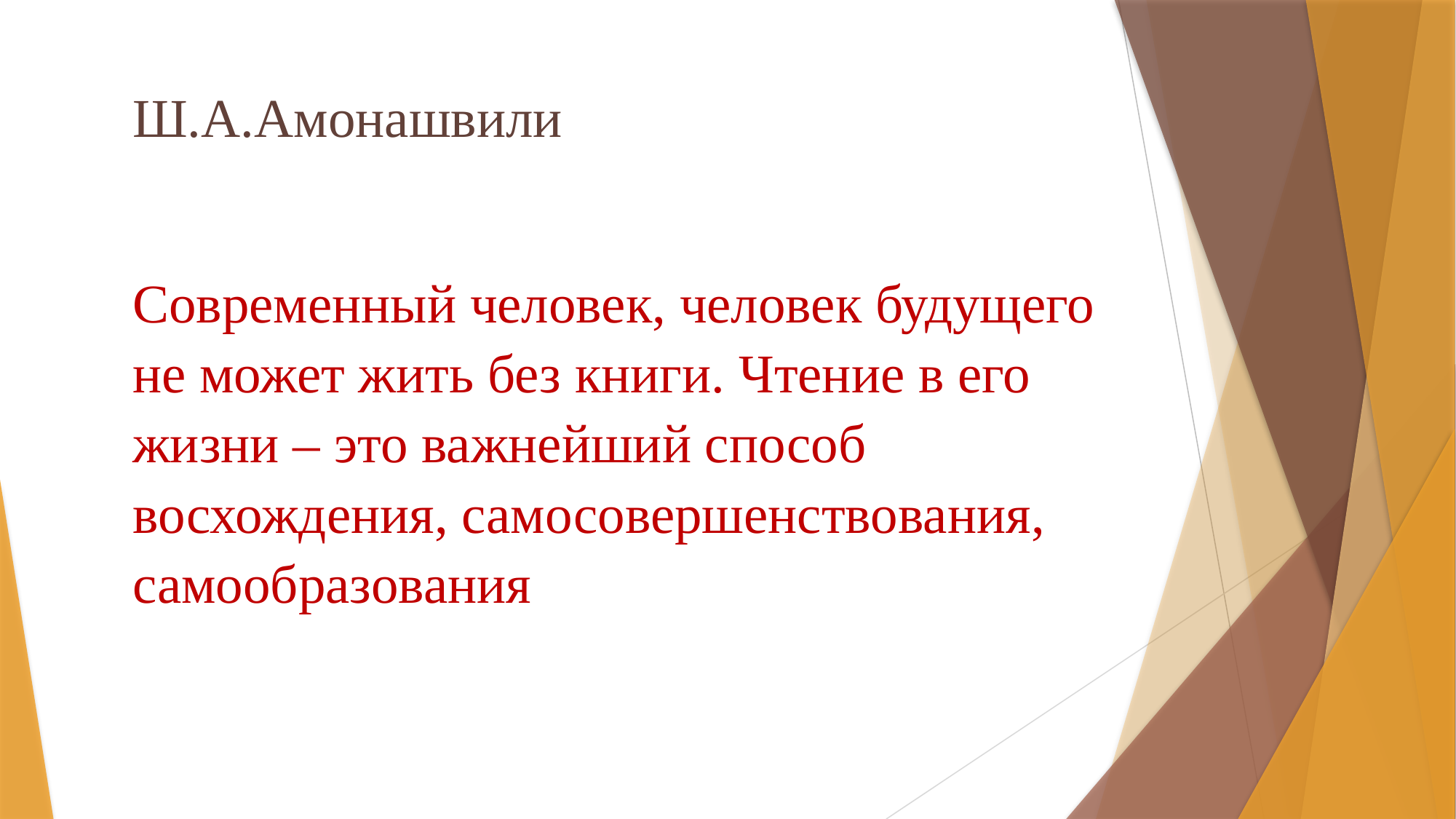

# Ш.А.Амонашвили
Современный человек, человек будущего не может жить без книги. Чтение в его жизни – это важнейший способ восхождения, самосовершенствования, самообразования